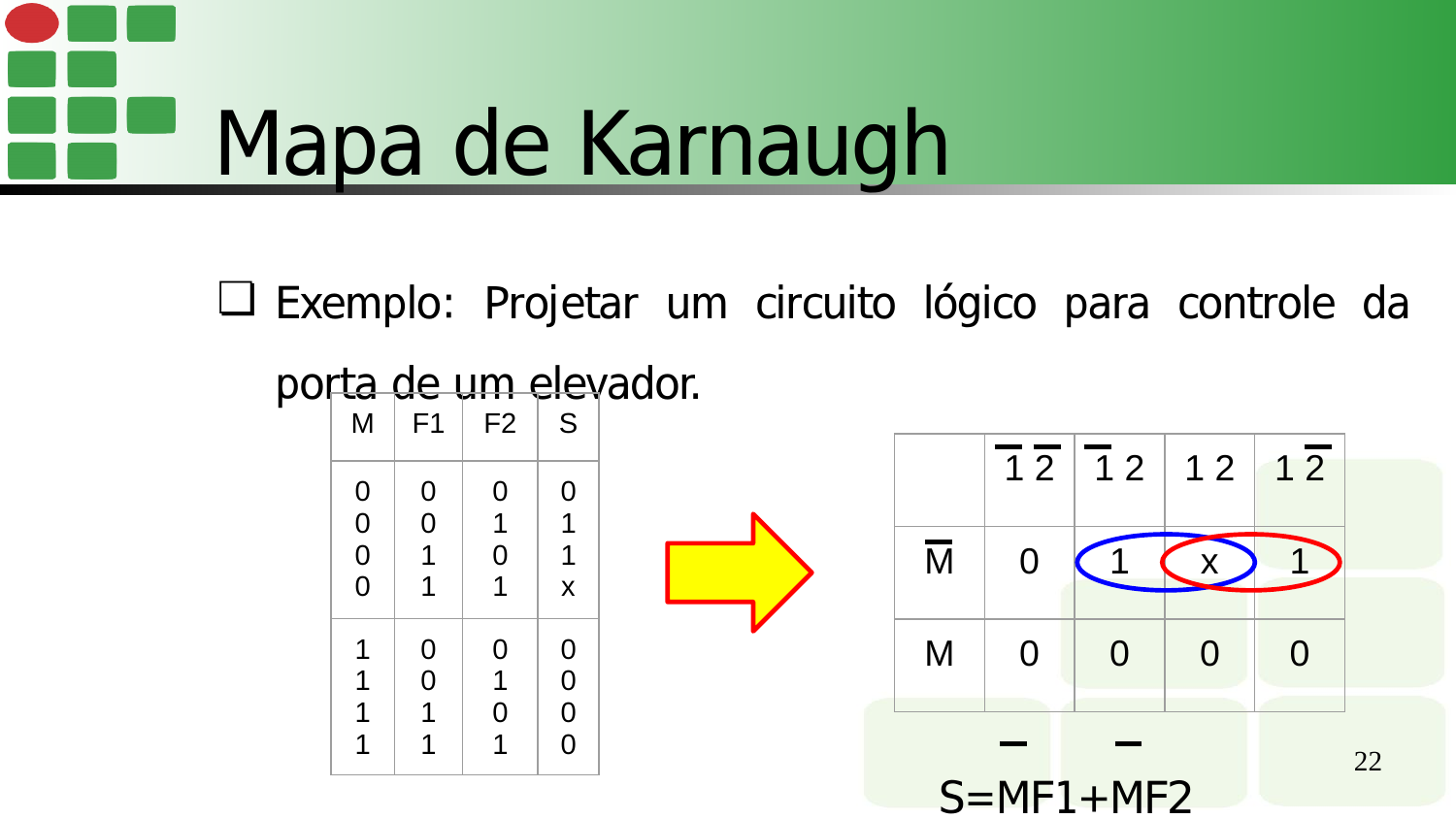

Mapa de Karnaugh
Exemplo: Projetar um circuito lógico para controle da porta de um elevador.
| M | F1 | F2 | S |
| --- | --- | --- | --- |
| 0 0 0 0 | 0 0 1 1 | 0 1 0 1 | 0 1 1 x |
| 1 1 1 1 | 0 0 1 1 | 0 1 0 1 | 0 0 0 0 |
|  | 1 2 | 1 2 | 1 2 | 1 2 |
| --- | --- | --- | --- | --- |
| M | 0 | 1 | x | 1 |
| M | 0 | 0 | 0 | 0 |

S=MF1+MF2
22